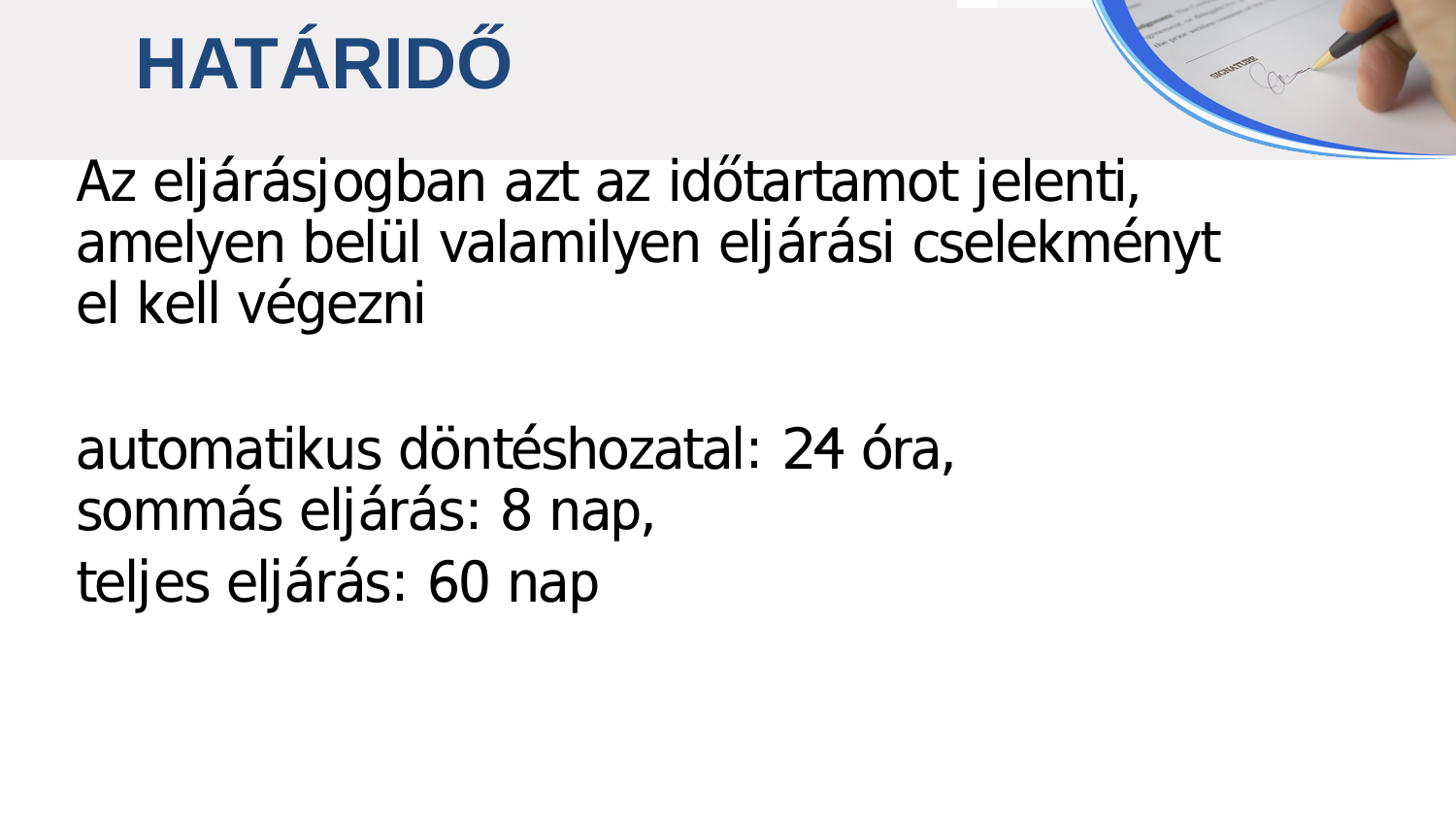

HATÁRIDŐ
Az eljárásjogban azt az időtartamot jelenti,
amelyen belül valamilyen eljárási cselekményt
el kell végezni

automatikus döntéshozatal: 24 óra,
sommás eljárás: 8 nap,
teljes eljárás: 60 nap